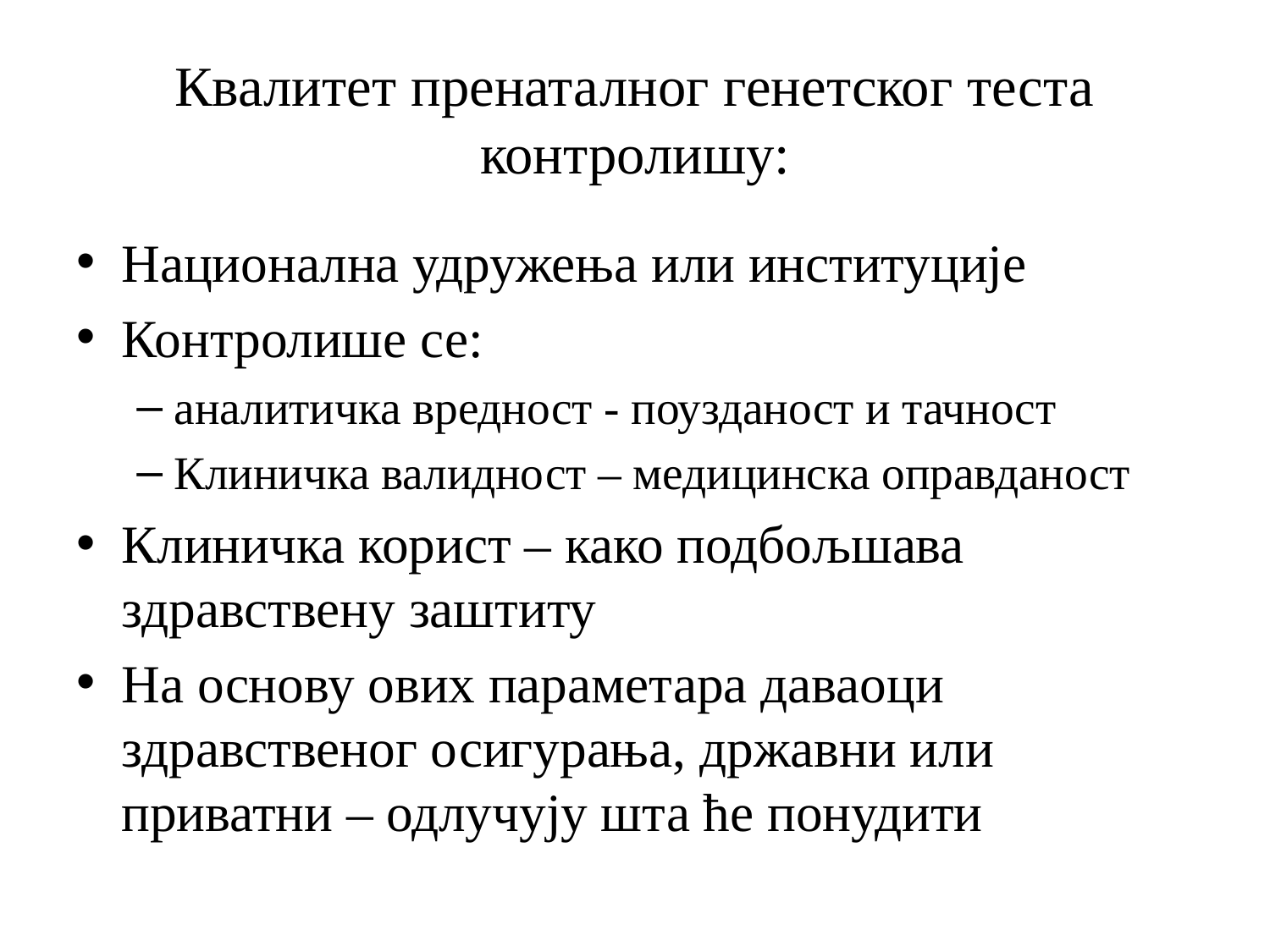

# Квалитет пренаталног генетског теста контролишу:
Национална удружења или институције
Контролише се:
аналитичка вредност - поузданост и тачност
Клиничка валидност – медицинска оправданост
Клиничка корист – како подбољшава здравствену заштиту
На основу ових параметара даваоци здравственог осигурања, државни или приватни – одлучују шта ће понудити